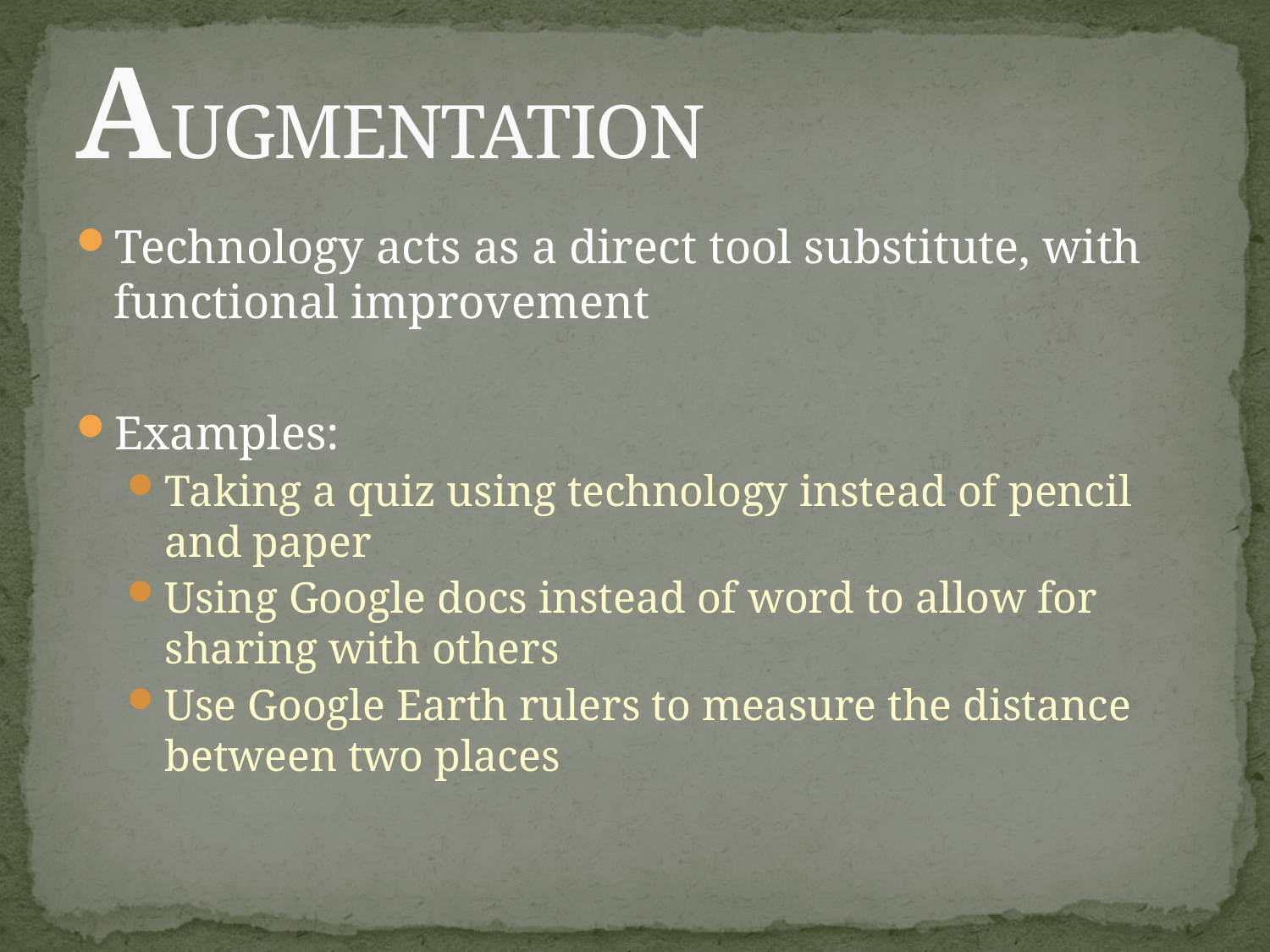

# AUGMENTATION
Technology acts as a direct tool substitute, with functional improvement

Examples:
Taking a quiz using technology instead of pencil and paper
Using Google docs instead of word to allow for sharing with others
Use Google Earth rulers to measure the distance between two places